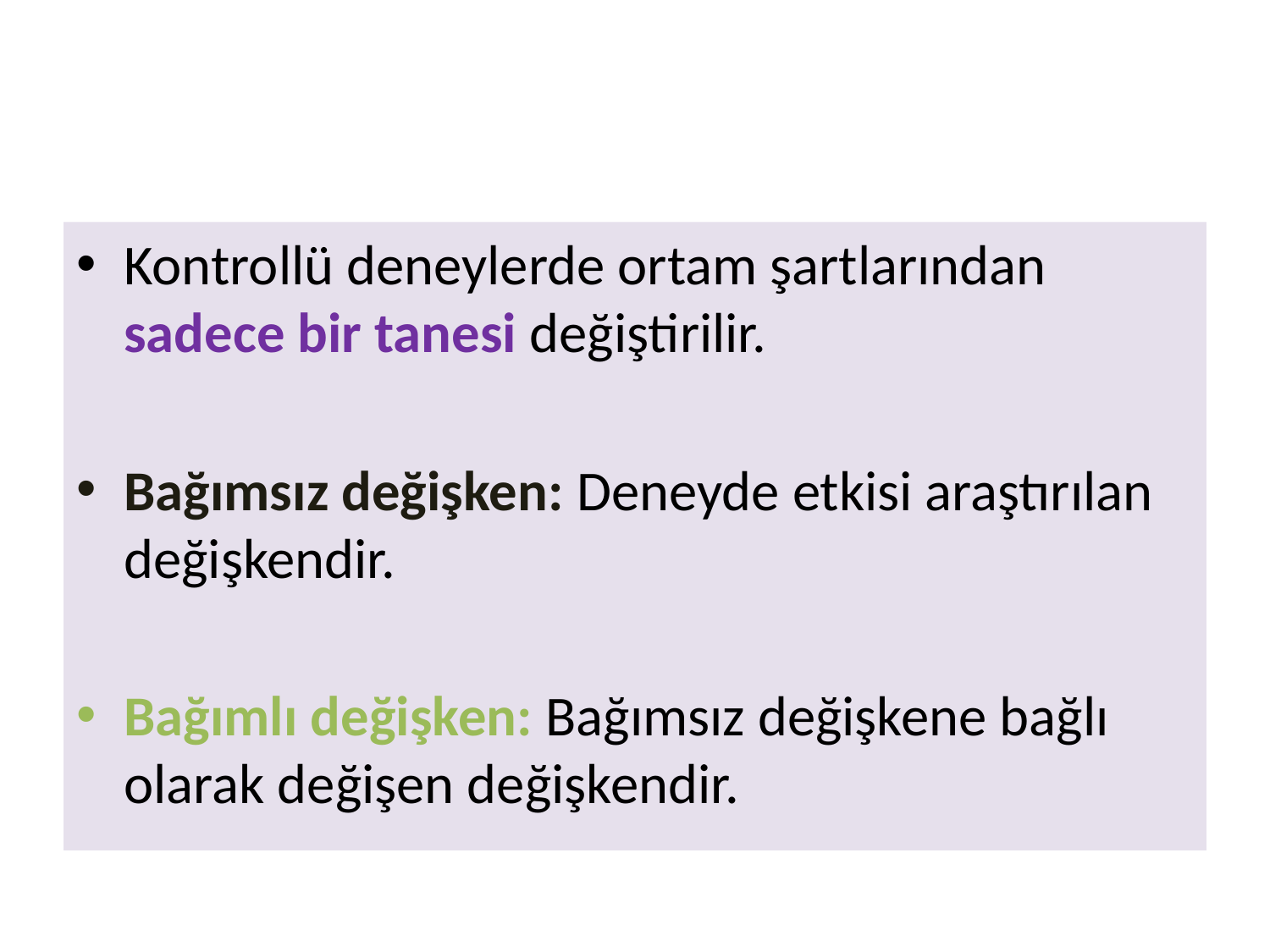

#
Kontrollü deneylerde ortam şartlarından sadece bir tanesi değiştirilir.

Bağımsız değişken: Deneyde etkisi araştırılan değişkendir.

Bağımlı değişken: Bağımsız değişkene bağlı olarak değişen değişkendir.